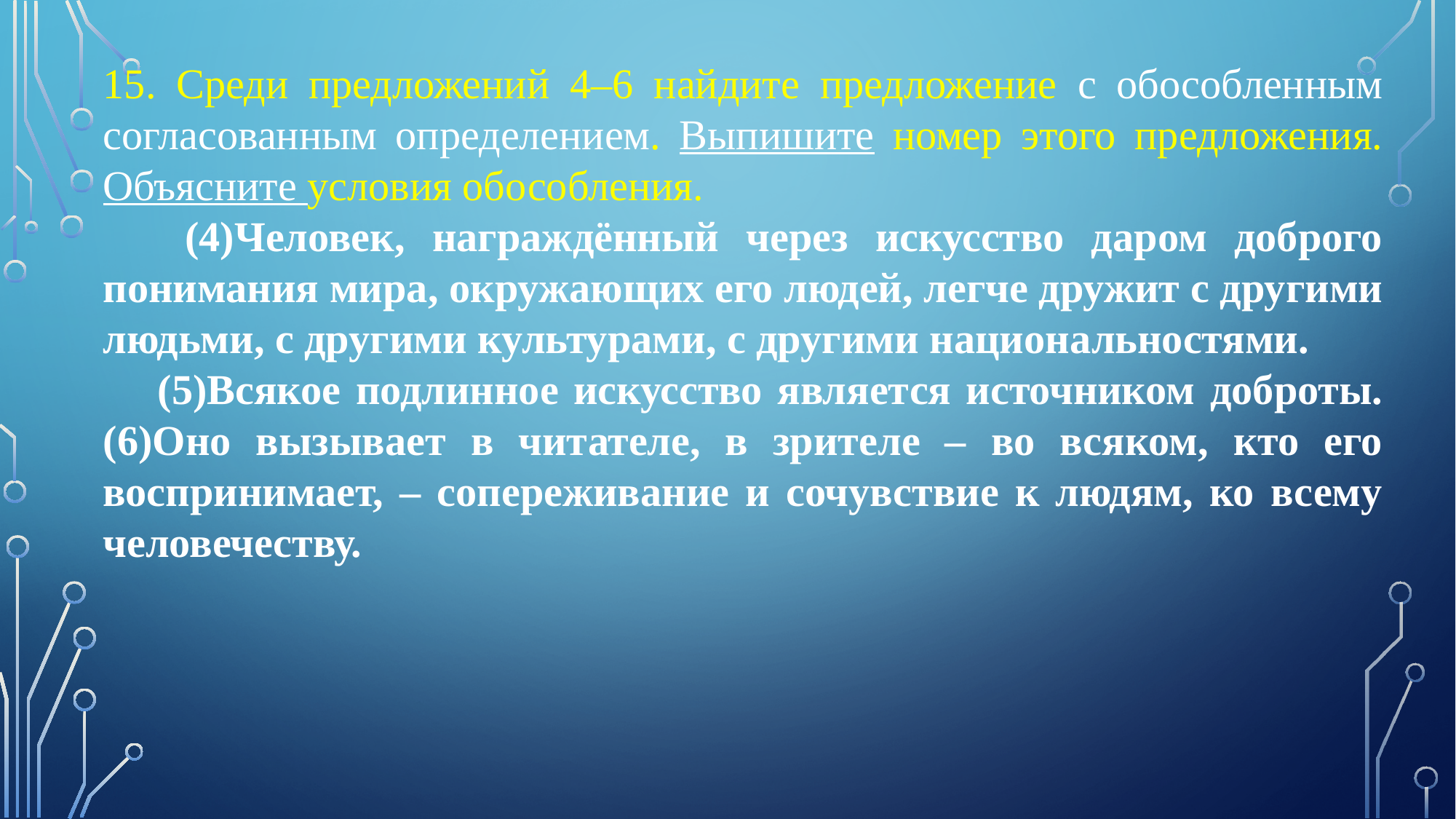

15. Среди предложений 4–6 найдите предложение с обособленным согласованным определением. Выпишите номер этого предложения. Объясните условия обособления.
 (4)Человек, награждённый через искусство даром доброго понимания мира, окружающих его людей, легче дружит с другими людьми, с другими культурами, с другими национальностями.
(5)Всякое подлинное искусство является источником доброты. (6)Оно вызывает в читателе, в зрителе – во всяком, кто его воспринимает, – сопереживание и сочувствие к людям, ко всему человечеству.